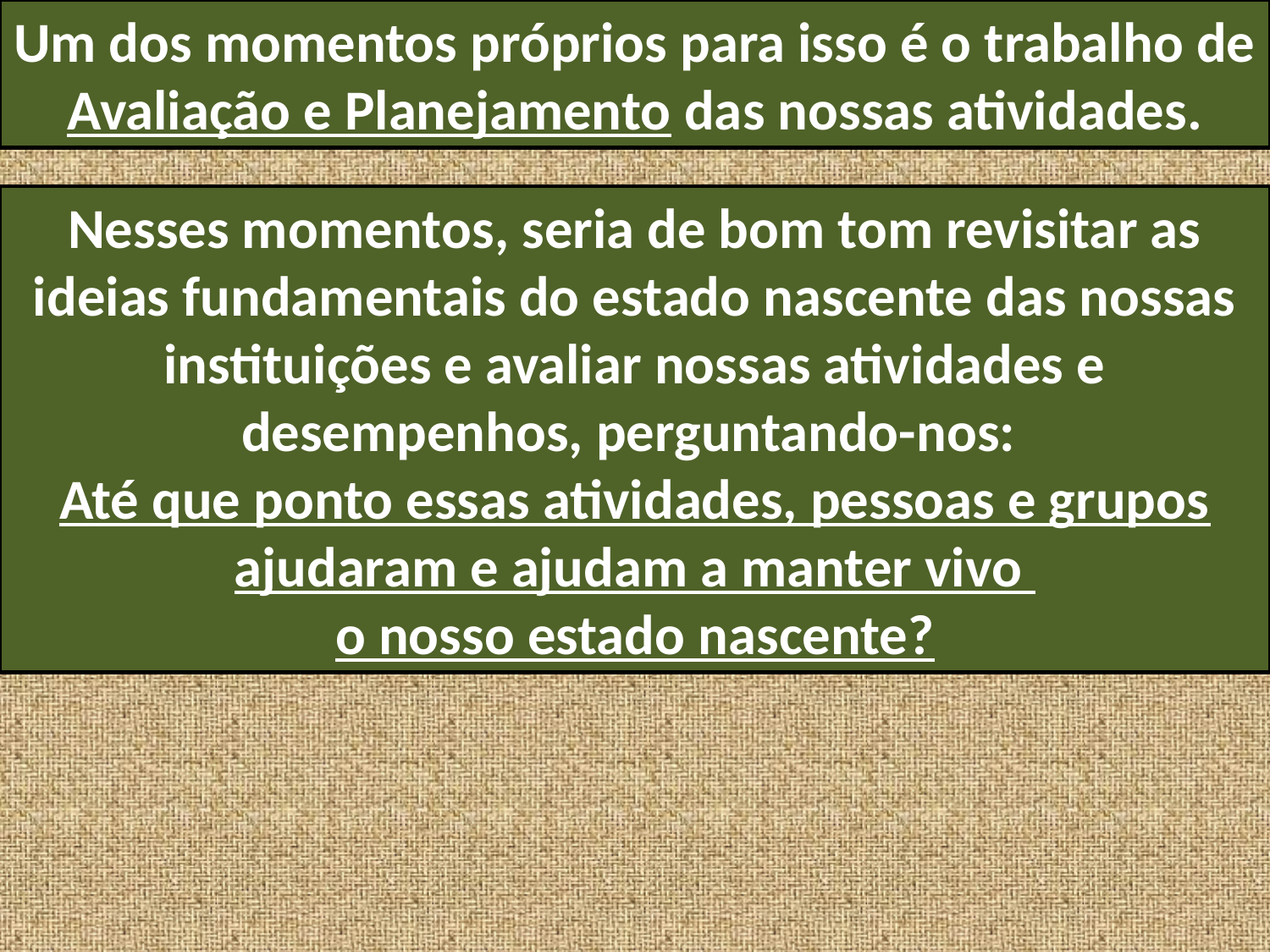

Um dos momentos próprios para isso é o trabalho de Avaliação e Planejamento das nossas atividades.
Nesses momentos, seria de bom tom revisitar as ideias fundamentais do estado nascente das nossas instituições e avaliar nossas atividades e desempenhos, perguntando-nos:
Até que ponto essas atividades, pessoas e grupos ajudaram e ajudam a manter vivo
o nosso estado nascente?